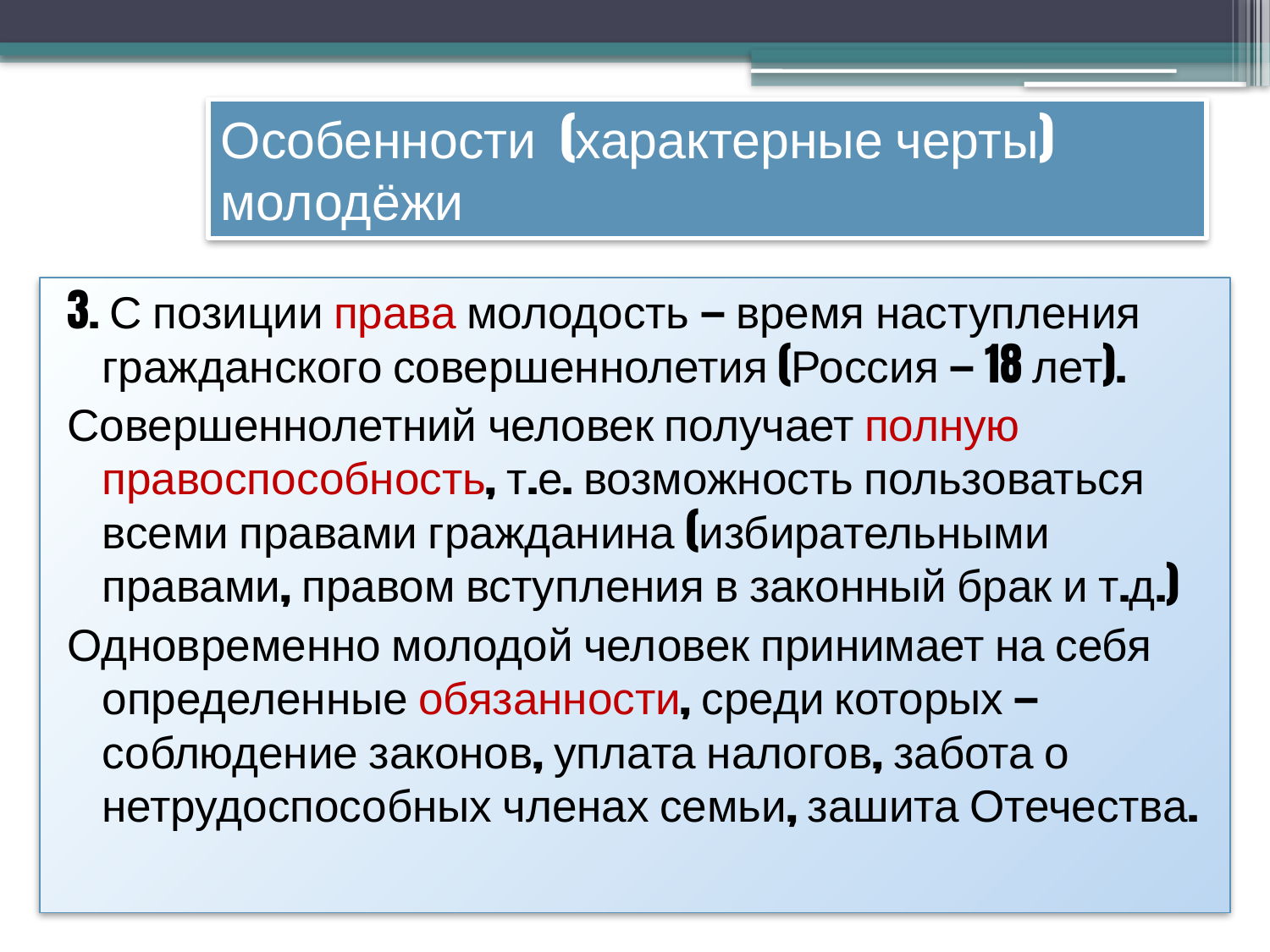

# Особенности  (характерные черты) молодёжи
3. С позиции права молодость — время наступления гражданского совершеннолетия (Россия — 18 лет).
Совершеннолетний человек получает полную правоспособность, т.е. возможность пользоваться всеми правами гражданина (избирательными правами, правом вступления в законный брак и т.д.)
Одновременно молодой человек принимает на себя определенные обязанности, среди которых — соблюдение законов, уплата налогов, забота о нетрудоспособных членах семьи, зашита Отечества.